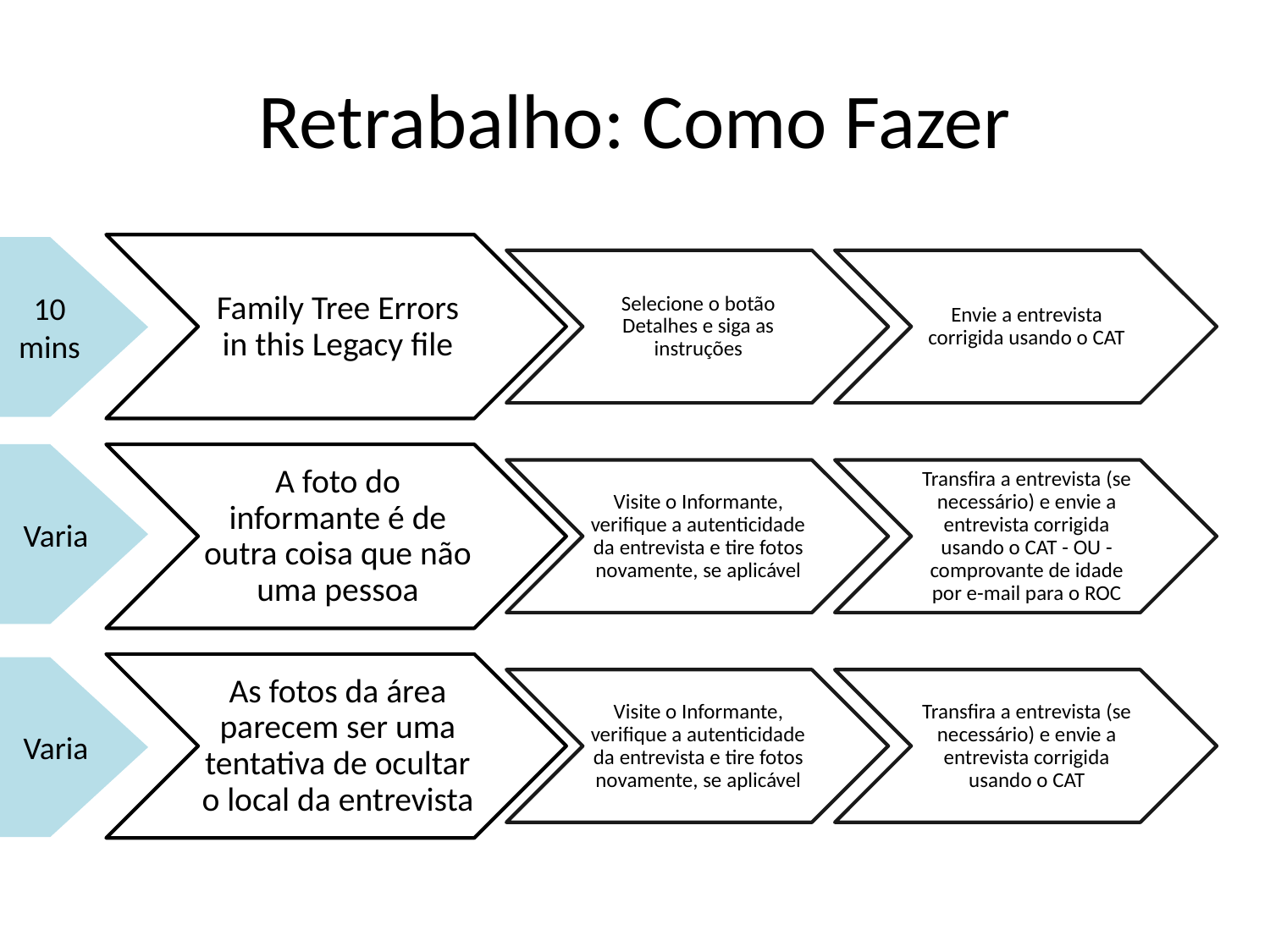

# Retrabalho: Como Fazer
Family Tree Errors in this Legacy file
Selecione o botão Detalhes e siga as instruções
Envie a entrevista corrigida usando o CAT
A foto do informante é de outra coisa que não uma pessoa
Visite o Informante, verifique a autenticidade da entrevista e tire fotos novamente, se aplicável
Transfira a entrevista (se necessário) e envie a entrevista corrigida usando o CAT - OU - comprovante de idade por e-mail para o ROC
As fotos da área parecem ser uma tentativa de ocultar o local da entrevista
Visite o Informante, verifique a autenticidade da entrevista e tire fotos novamente, se aplicável
Transfira a entrevista (se necessário) e envie a entrevista corrigida usando o CAT
10 mins
Varia
Varia